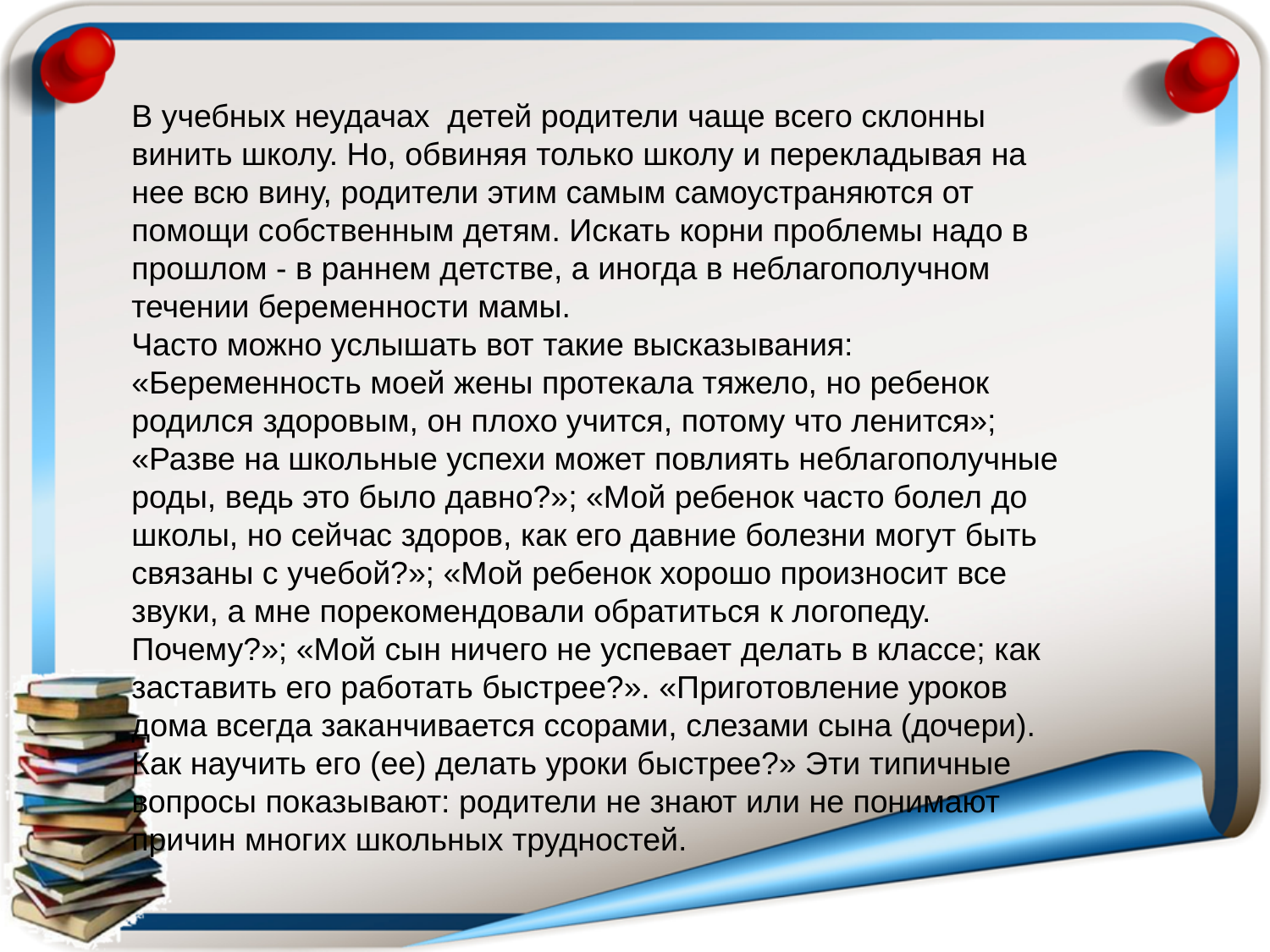

В учебных неудачах  детей родители чаще всего склонны винить школу. Но, обвиняя только школу и перекладывая на нее всю вину, родители этим самым самоустраняются от помощи собственным детям. Искать корни проблемы надо в прошлом - в раннем детстве, а иногда в неблагополучном течении беременности мамы.
Часто можно услышать вот такие высказывания: «Беременность моей жены протекала тяжело, но ребенок родился здоровым, он плохо учится, потому что ленится»; «Разве на школьные успехи может повлиять неблагополучные роды, ведь это было давно?»; «Мой ребенок часто болел до школы, но сейчас здоров, как его давние болезни могут быть связаны с учебой?»; «Мой ребенок хорошо произносит все звуки, а мне порекомендовали обратиться к логопеду. Почему?»; «Мой сын ничего не успевает делать в классе; как заставить его работать быстрее?». «Приготовление уроков дома всегда заканчивается ссорами, слезами сына (дочери). Как научить его (ее) делать уроки быстрее?» Эти типичные вопросы показывают: родители не знают или не понимают причин многих школьных трудностей.